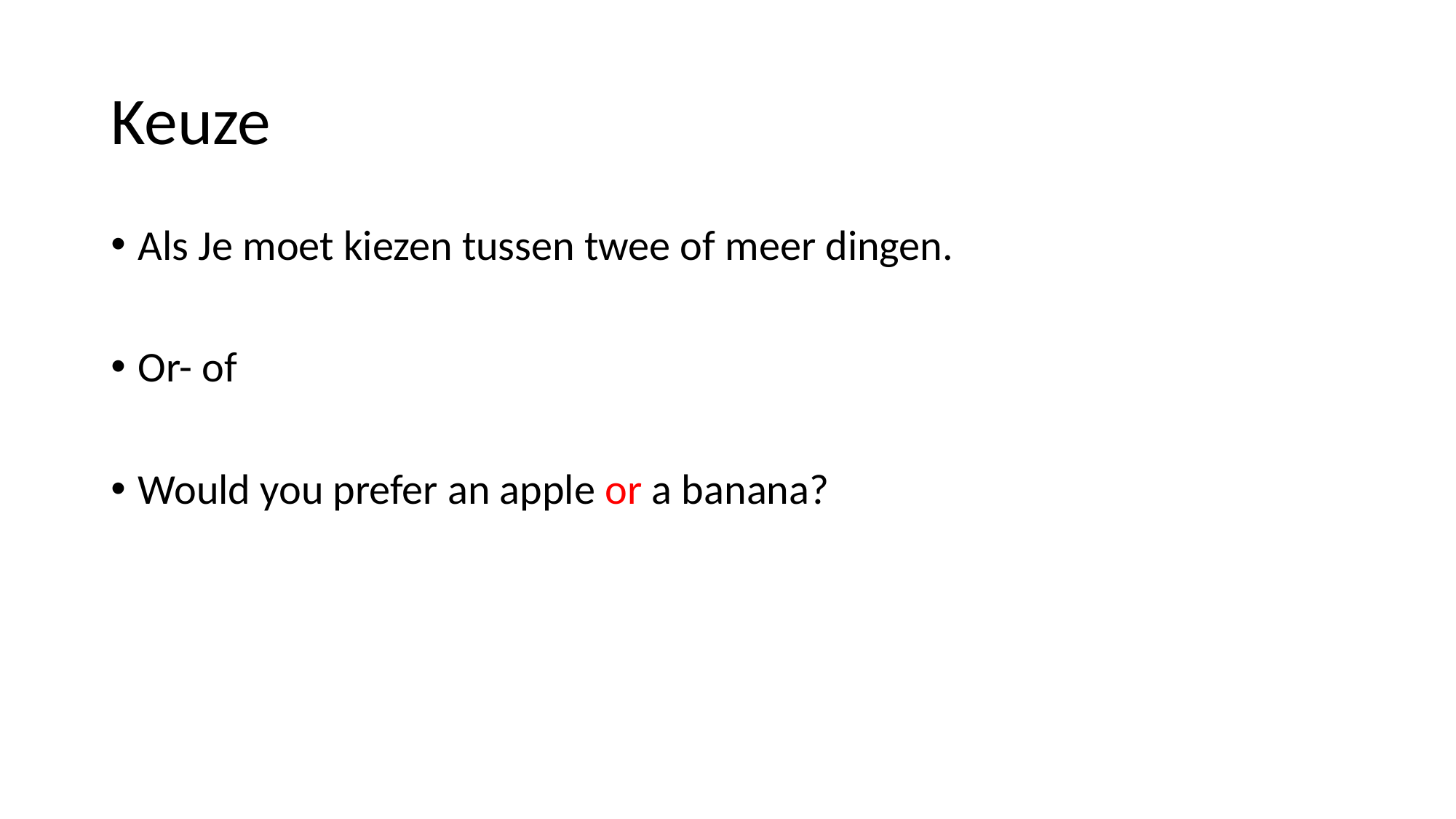

# Keuze
Als Je moet kiezen tussen twee of meer dingen.

Or- of

Would you prefer an apple or a banana?